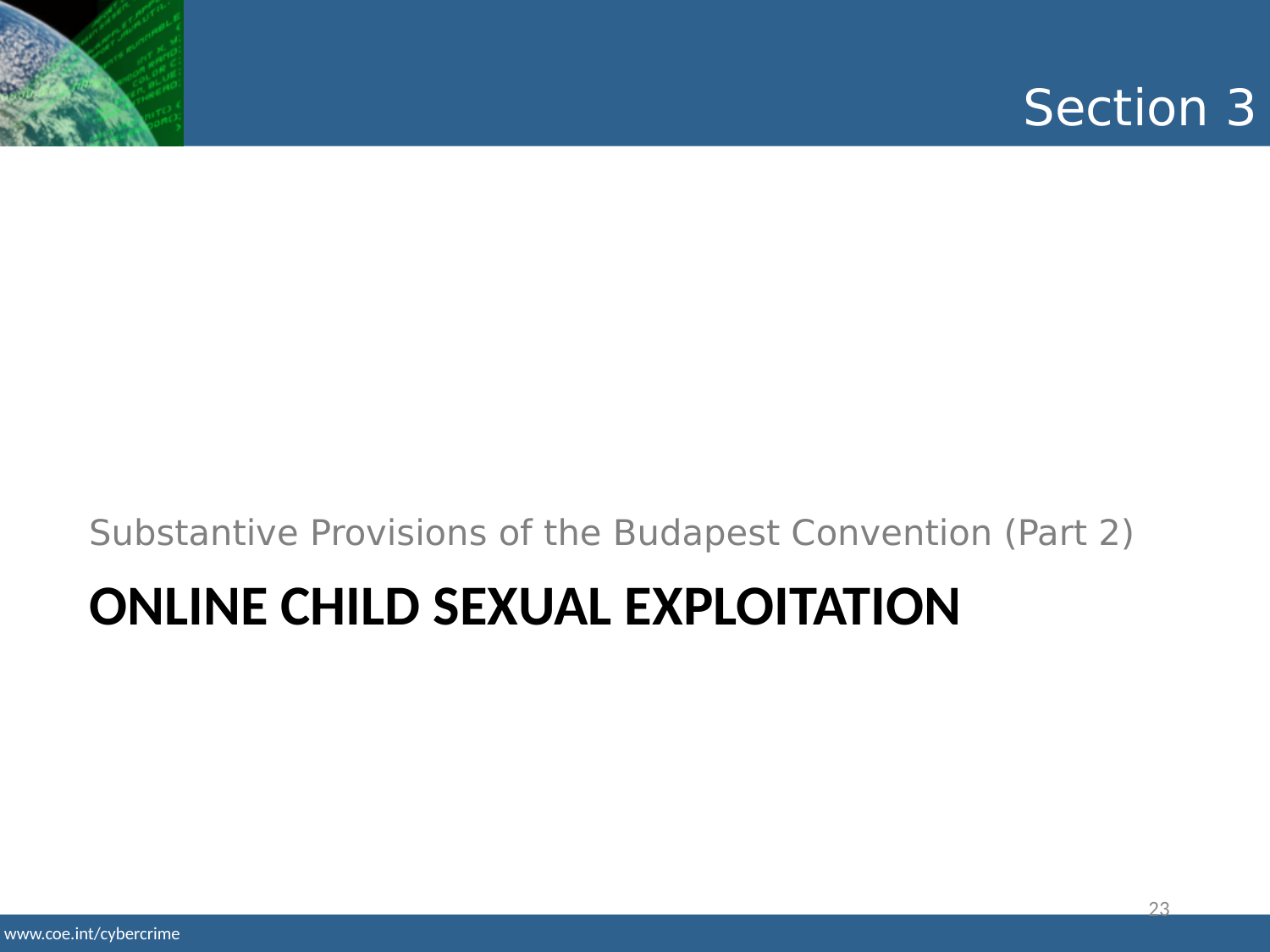

Section 3

Substantive Provisions of the Budapest Convention (Part 2)

# ONLINE CHILD SEXUAL EXPLOITATION
23